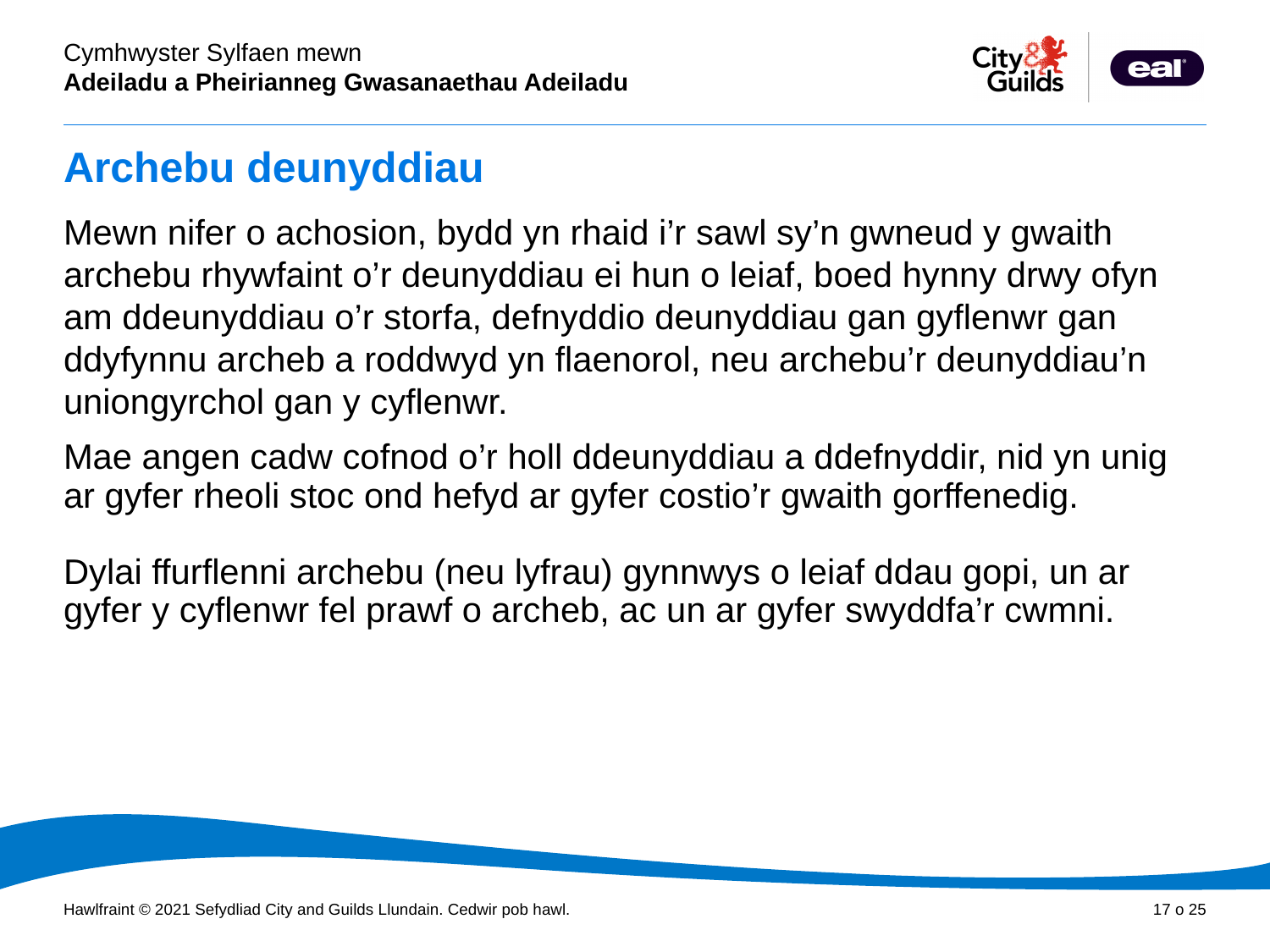

# Archebu deunyddiau
Mewn nifer o achosion, bydd yn rhaid i’r sawl sy’n gwneud y gwaith archebu rhywfaint o’r deunyddiau ei hun o leiaf, boed hynny drwy ofyn am ddeunyddiau o’r storfa, defnyddio deunyddiau gan gyflenwr gan ddyfynnu archeb a roddwyd yn flaenorol, neu archebu’r deunyddiau’n uniongyrchol gan y cyflenwr.
Mae angen cadw cofnod o’r holl ddeunyddiau a ddefnyddir, nid yn unig ar gyfer rheoli stoc ond hefyd ar gyfer costio’r gwaith gorffenedig.

Dylai ffurflenni archebu (neu lyfrau) gynnwys o leiaf ddau gopi, un ar gyfer y cyflenwr fel prawf o archeb, ac un ar gyfer swyddfa’r cwmni.